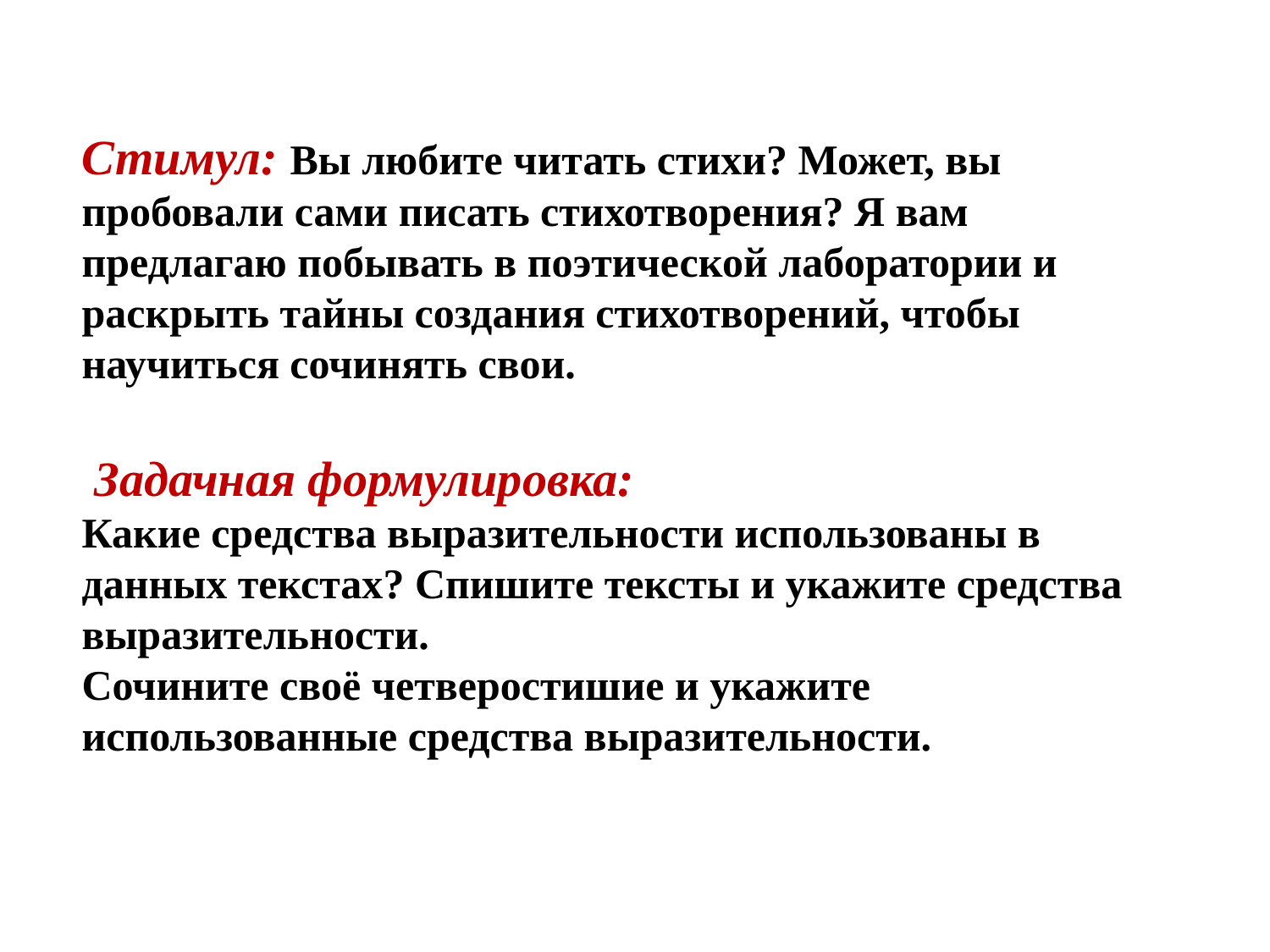

Стимул: Вы любите читать стихи? Может, вы пробовали сами писать стихотворения? Я вам предлагаю побывать в поэтической лаборатории и раскрыть тайны создания стихотворений, чтобы научиться сочинять свои.
 Задачная формулировка:
Какие средства выразительности использованы в данных текстах? Спишите тексты и укажите средства выразительности.
Сочините своё четверостишие и укажите использованные средства выразительности.